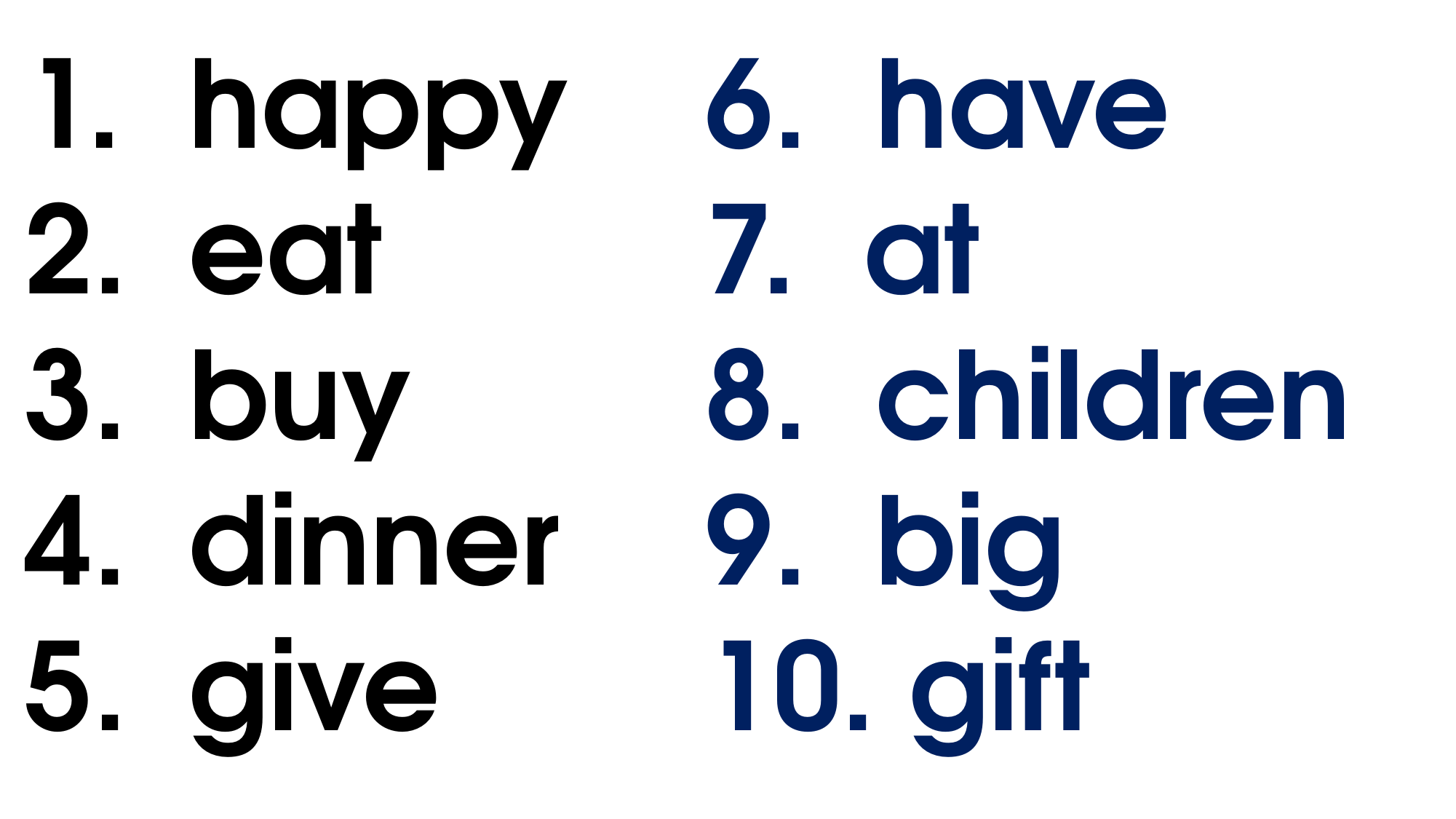

happy
eat
buy
dinner
give
6.  have
7.  at
8.  children
9.  big
10. gift